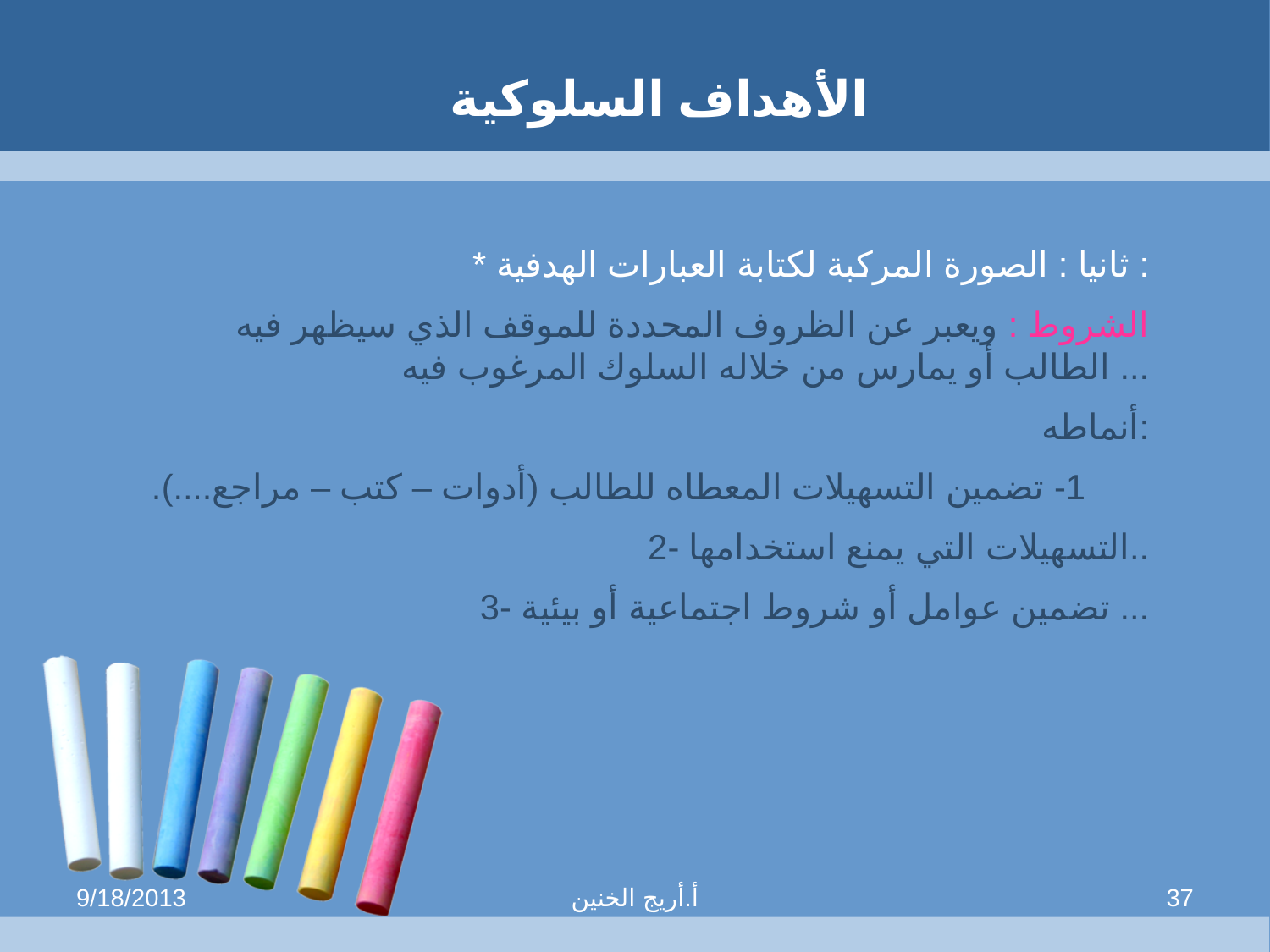

الأهداف السلوكية

* ثانيا : الصورة المركبة لكتابة العبارات الهدفية :
الشروط : ويعبر عن الظروف المحددة للموقف الذي سيظهر فيه الطالب أو يمارس من خلاله السلوك المرغوب فيه ...
أنماطه:
1- تضمين التسهيلات المعطاه للطالب (أدوات – كتب – مراجع....).
2- التسهيلات التي يمنع استخدامها..
3- تضمين عوامل أو شروط اجتماعية أو بيئية ...

9/18/2013
أ.أريج الخنين
37